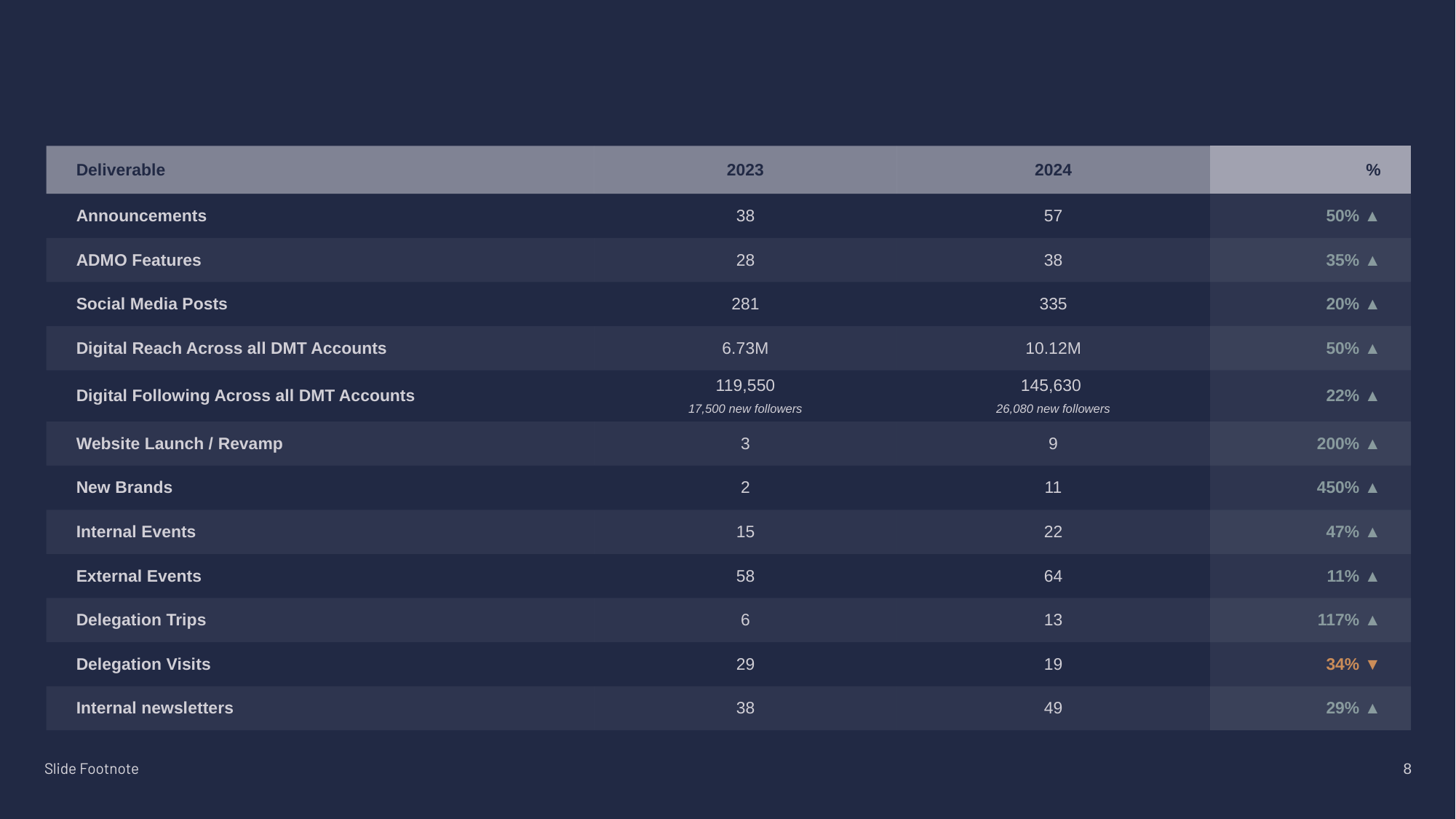

#
| Deliverable | 2023 | 2024 | % |
| --- | --- | --- | --- |
| Announcements | 38 | 57 | 50% ▲ |
| ADMO Features | 28 | 38 | 35% ▲ |
| Social Media Posts | 281 | 335 | 20% ▲ |
| Digital Reach Across all DMT Accounts | 6.73M | 10.12M | 50% ▲ |
| Digital Following Across all DMT Accounts | 119,550 17,500 new followers | 145,630 26,080 new followers | 22% ▲ |
| Website Launch / Revamp | 3 | 9 | 200% ▲ |
| New Brands | 2 | 11 | 450% ▲ |
| Internal Events | 15 | 22 | 47% ▲ |
| External Events | 58 | 64 | 11% ▲ |
| Delegation Trips | 6 | 13 | 117% ▲ |
| Delegation Visits | 29 | 19 | 34% ▼ |
| Internal newsletters | 38 | 49 | 29% ▲ |
Slide Footnote